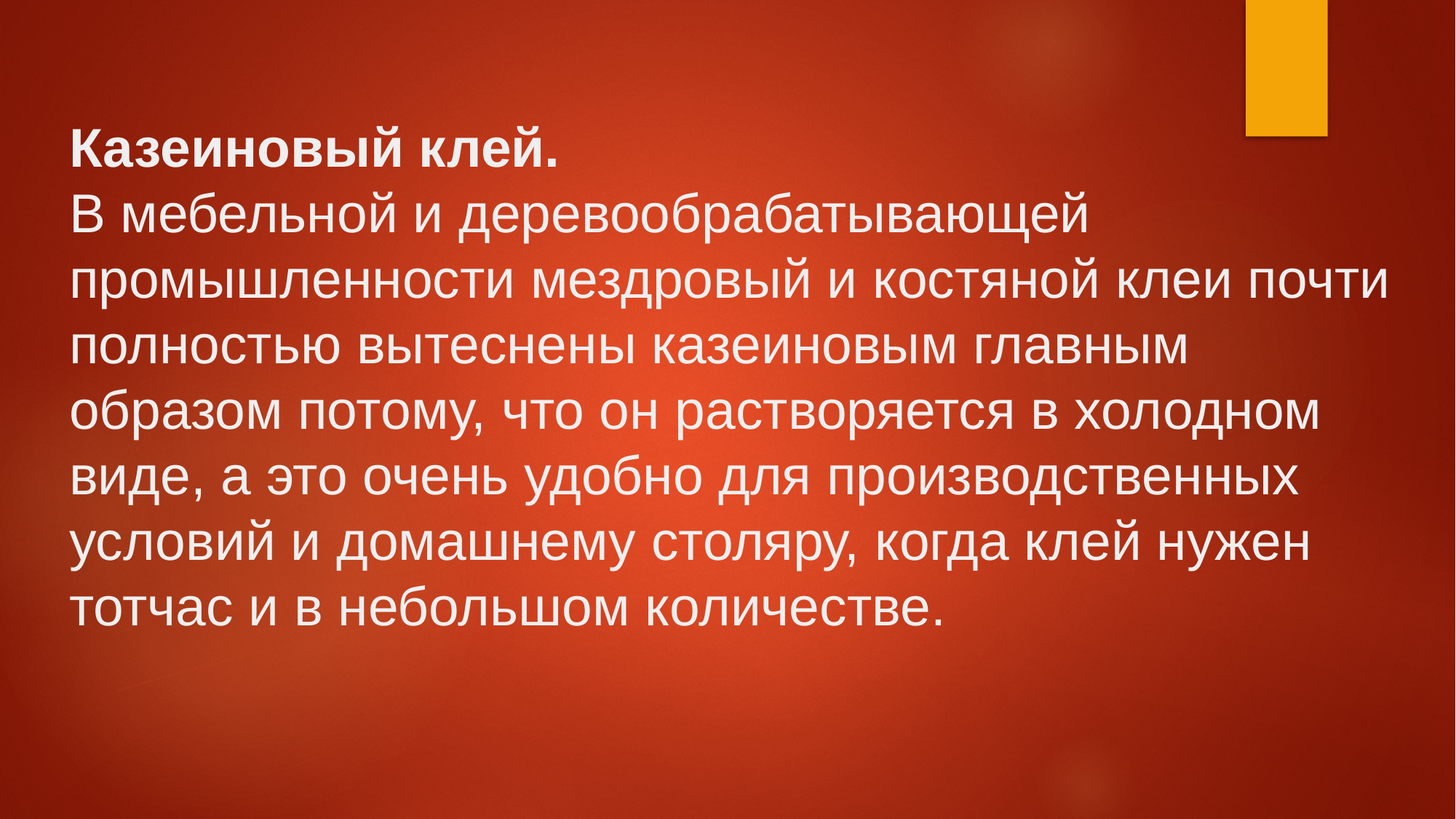

Казеиновый клей.
В мебельной и деревообрабатывающей промышленности мездровый и костяной клеи почти полностью вытеснены казеиновым главным образом потому, что он растворяется в холодном виде, а это очень удобно для производственных условий и домашнему столяру, когда клей нужен тотчас и в небольшом количестве.